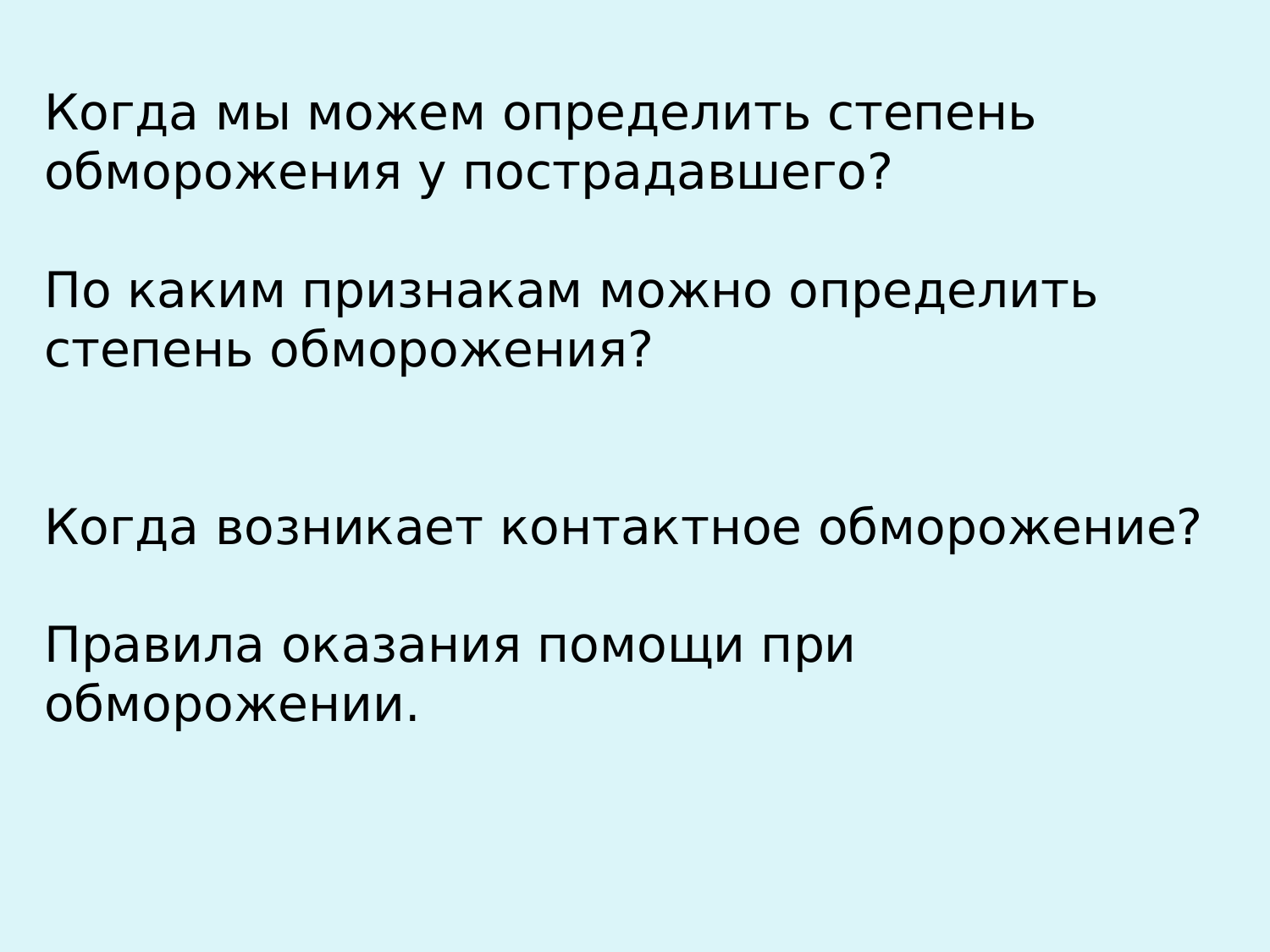

Когда мы можем определить степень обморожения у пострадавшего?

По каким признакам можно определить степень обморожения?

Когда возникает контактное обморожение?

Правила оказания помощи при обморожении.